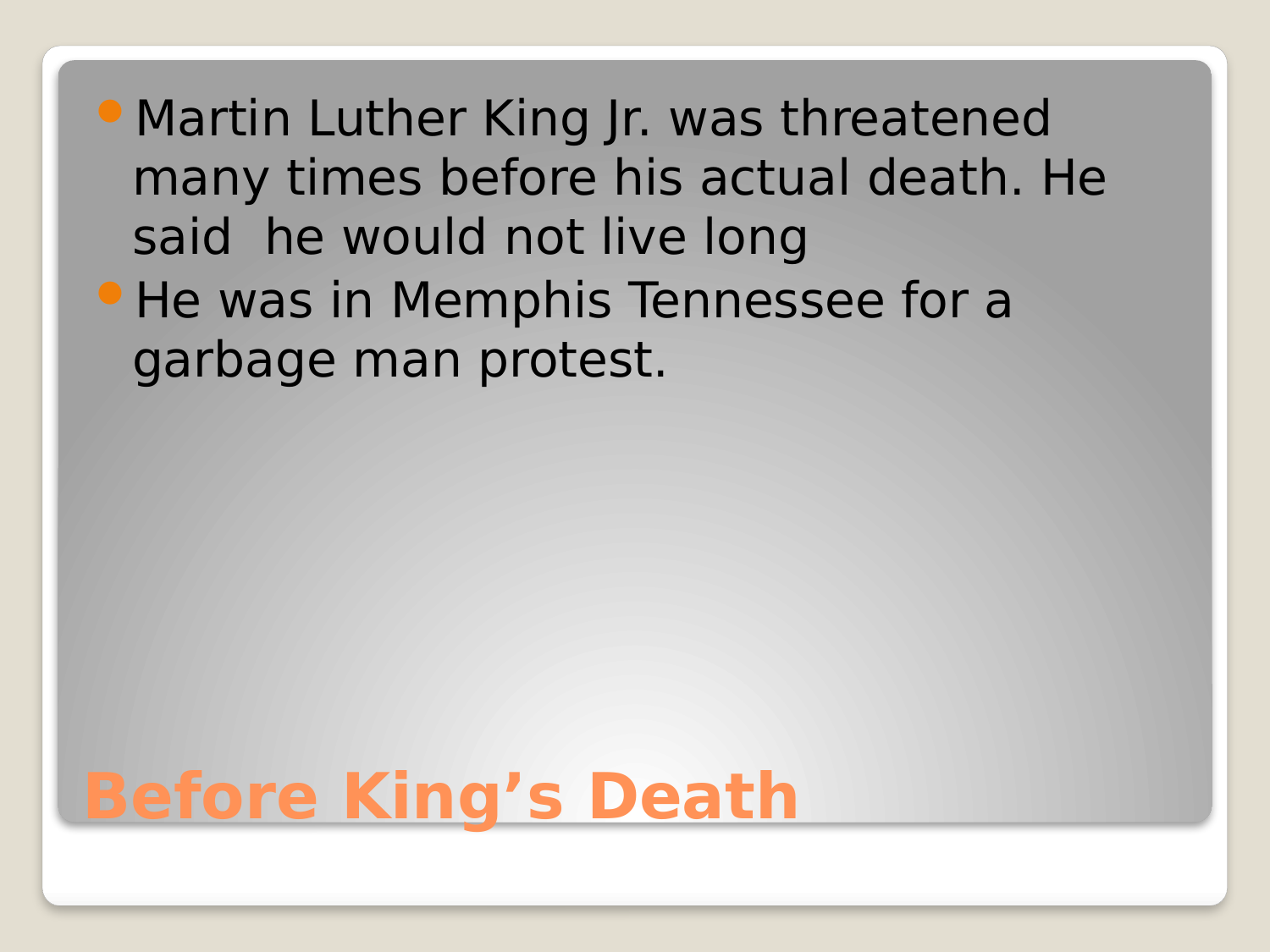

Martin Luther King Jr. was threatened many times before his actual death. He said  he would not live long
He was in Memphis Tennessee for a garbage man protest.
# Before King’s Death